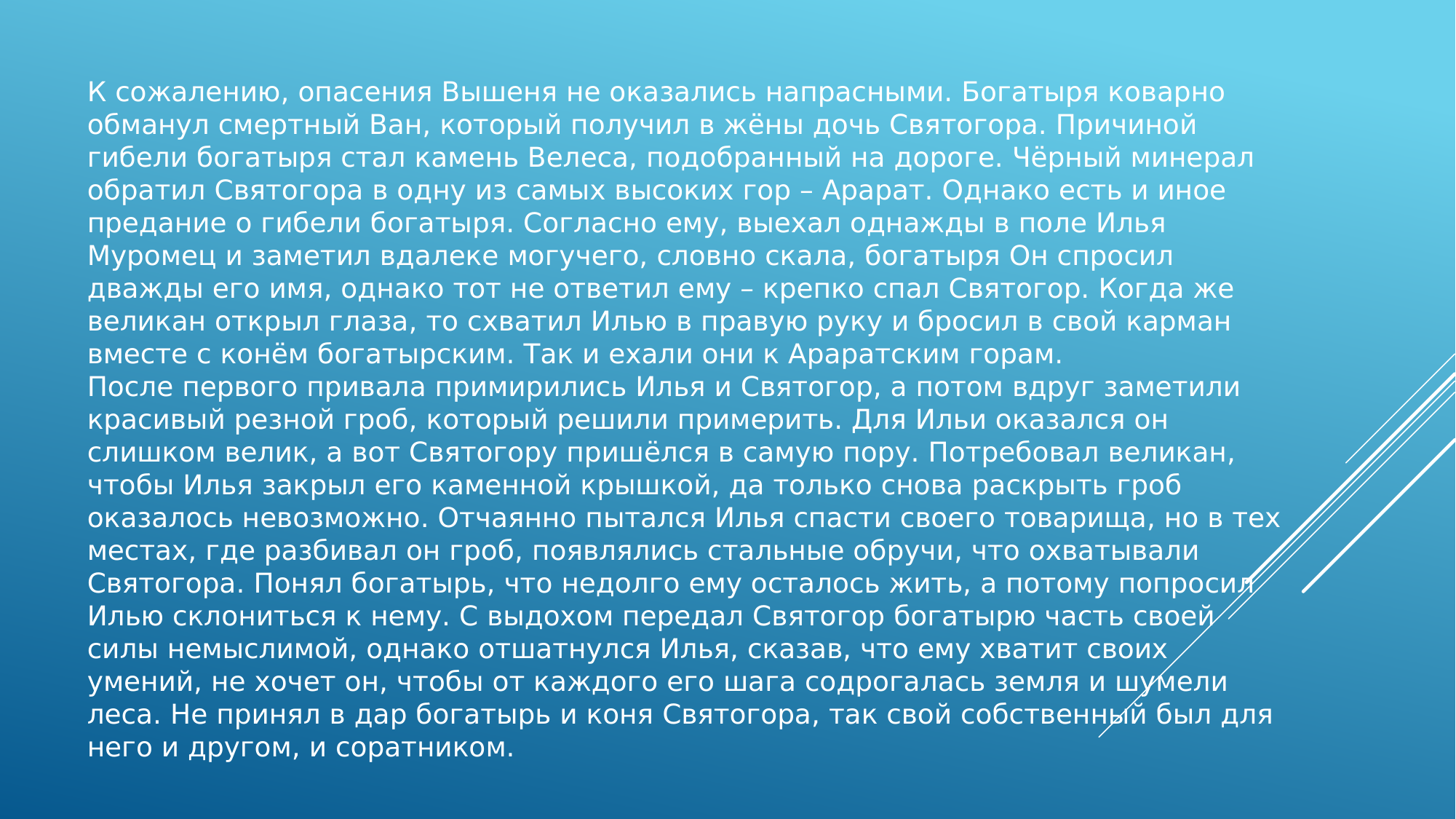

К сожалению, опасения Вышеня не оказались напрасными. Богатыря коварно обманул смертный Ван, который получил в жёны дочь Святогора. Причиной гибели богатыря стал камень Велеса, подобранный на дороге. Чёрный минерал обратил Святогора в одну из самых высоких гор – Арарат. Однако есть и иное предание о гибели богатыря. Согласно ему, выехал однажды в поле Илья Муромец и заметил вдалеке могучего, словно скала, богатыря Он спросил дважды его имя, однако тот не ответил ему – крепко спал Святогор. Когда же великан открыл глаза, то схватил Илью в правую руку и бросил в свой карман вместе с конём богатырским. Так и ехали они к Араратским горам.
После первого привала примирились Илья и Святогор, а потом вдруг заметили красивый резной гроб, который решили примерить. Для Ильи оказался он слишком велик, а вот Святогору пришёлся в самую пору. Потребовал великан, чтобы Илья закрыл его каменной крышкой, да только снова раскрыть гроб оказалось невозможно. Отчаянно пытался Илья спасти своего товарища, но в тех местах, где разбивал он гроб, появлялись стальные обручи, что охватывали Святогора. Понял богатырь, что недолго ему осталось жить, а потому попросил Илью склониться к нему. С выдохом передал Святогор богатырю часть своей силы немыслимой, однако отшатнулся Илья, сказав, что ему хватит своих умений, не хочет он, чтобы от каждого его шага содрогалась земля и шумели леса. Не принял в дар богатырь и коня Святогора, так свой собственный был для него и другом, и соратником.